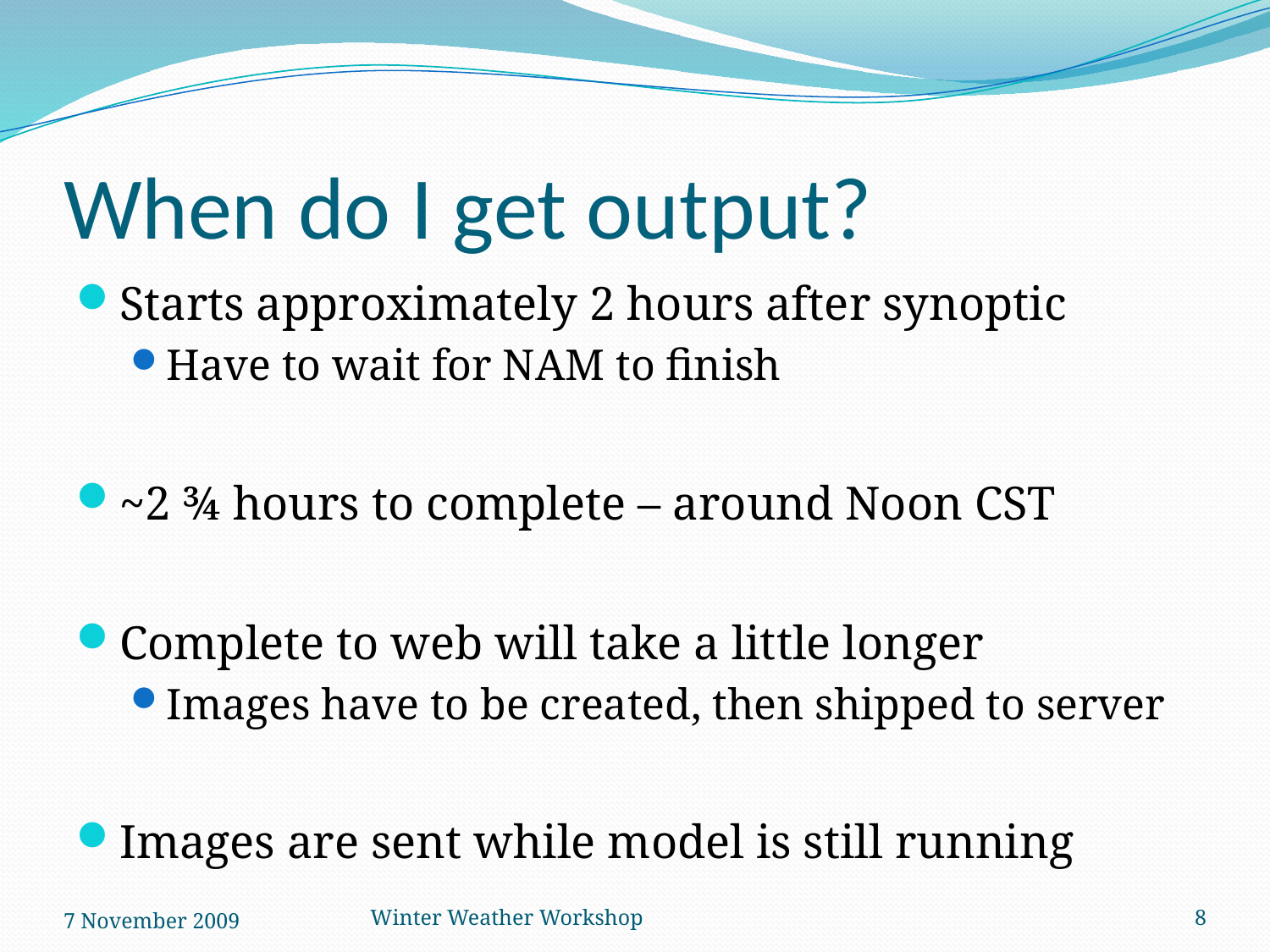

# When do I get output?
Starts approximately 2 hours after synoptic
Have to wait for NAM to finish

~2 ¾ hours to complete – around Noon CST

Complete to web will take a little longer
Images have to be created, then shipped to server

Images are sent while model is still running
7 November 2009
Winter Weather Workshop
8